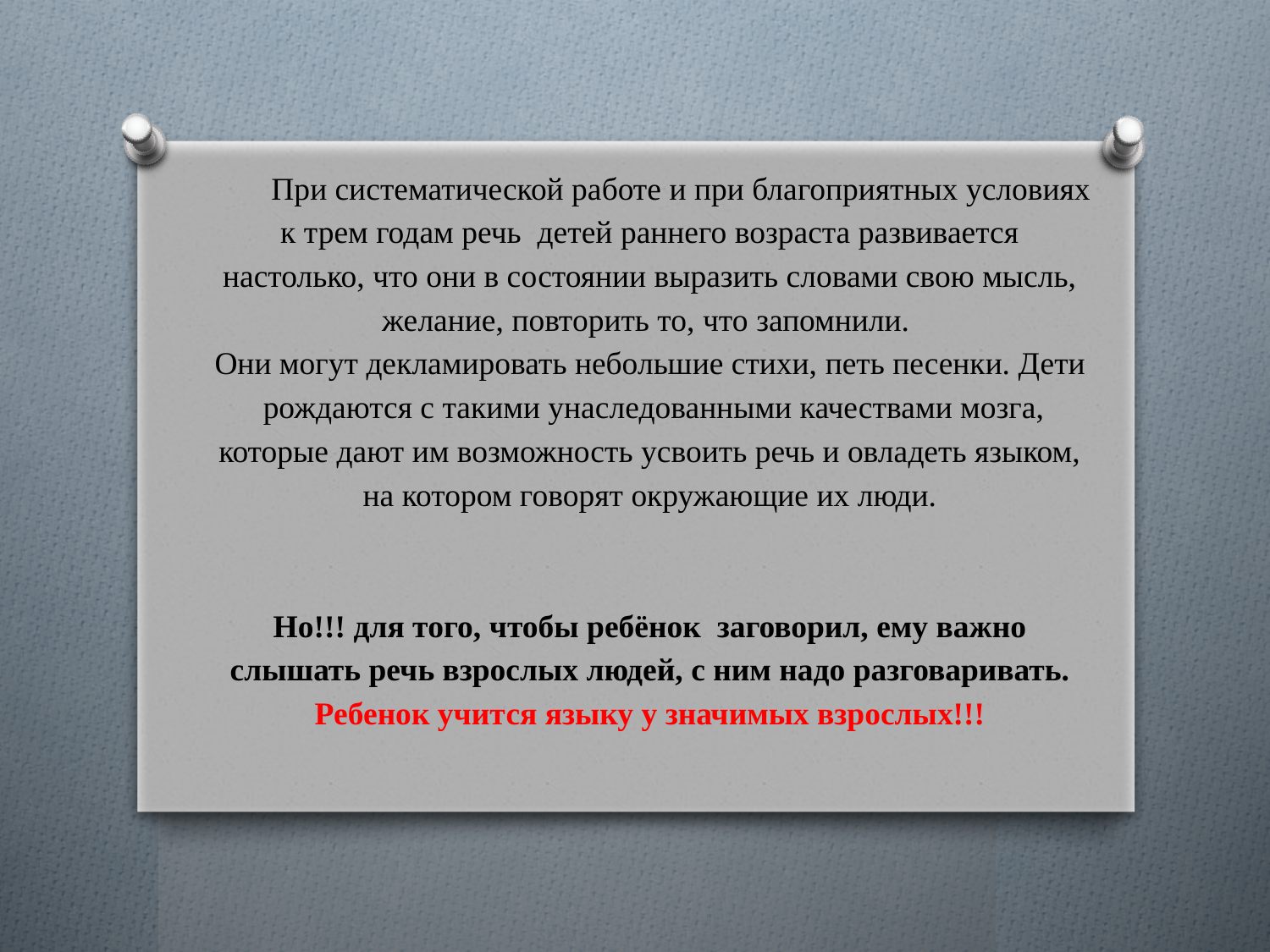

# При систематической работе и при благоприятных условиях к трем годам речь  детей раннего возраста развивается настолько, что они в состоянии выразить словами свою мысль, желание, повторить то, что запомнили. Они могут декламировать небольшие стихи, петь песенки. Дети  рождаются с такими унаследованными качествами мозга, которые дают им возможность усвоить речь и овладеть языком, на котором говорят окружающие их люди. Но!!! для того, чтобы ребёнок  заговорил, ему важно слышать речь взрослых людей, с ним надо разговаривать. Ребенок учится языку у значимых взрослых!!!